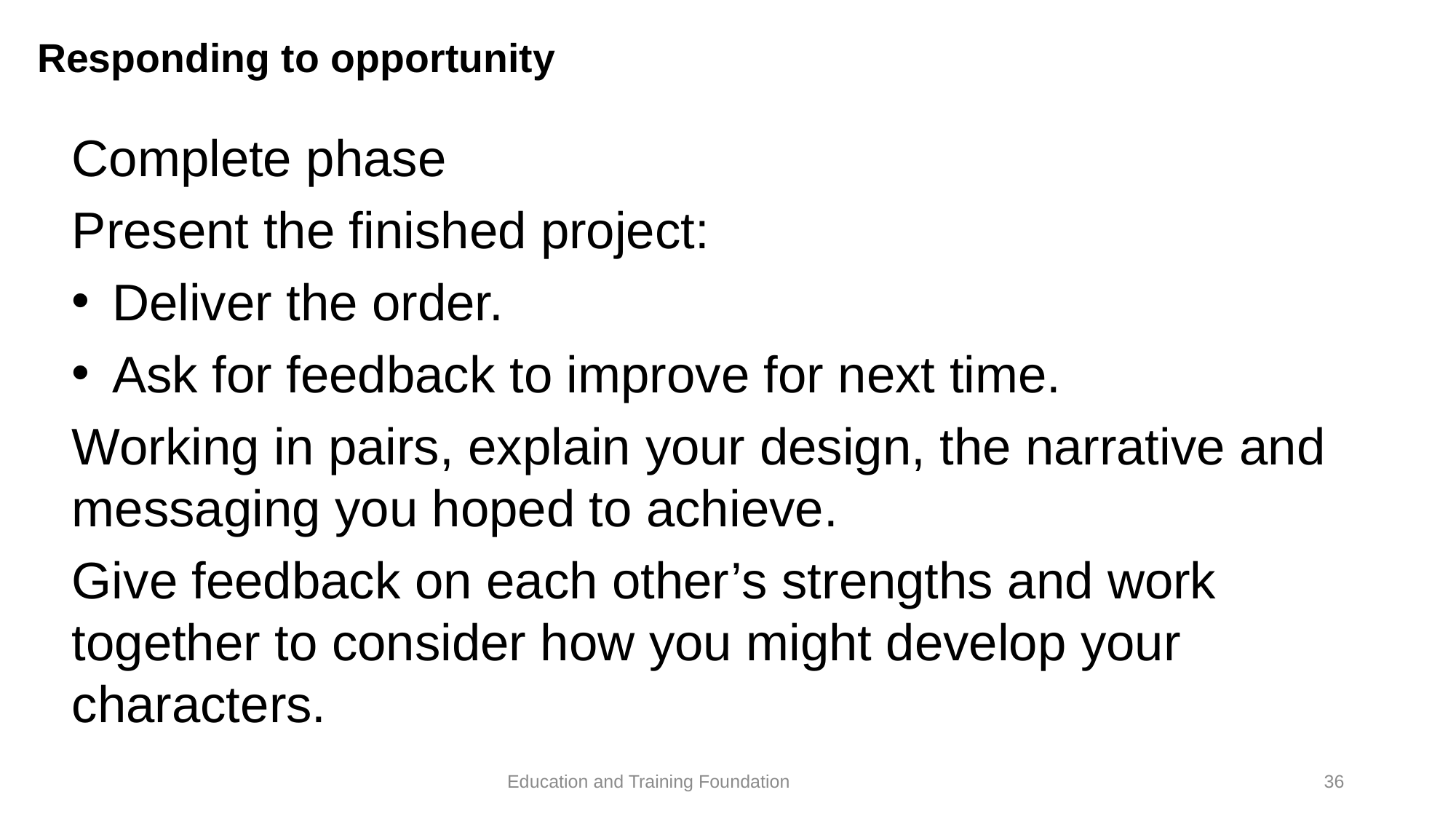

# Responding to opportunity
Complete phase
Present the finished project:
Deliver the order.
Ask for feedback to improve for next time.
Working in pairs, explain your design, the narrative and messaging you hoped to achieve.
Give feedback on each other’s strengths and work together to consider how you might develop your characters.
36
Education and Training Foundation